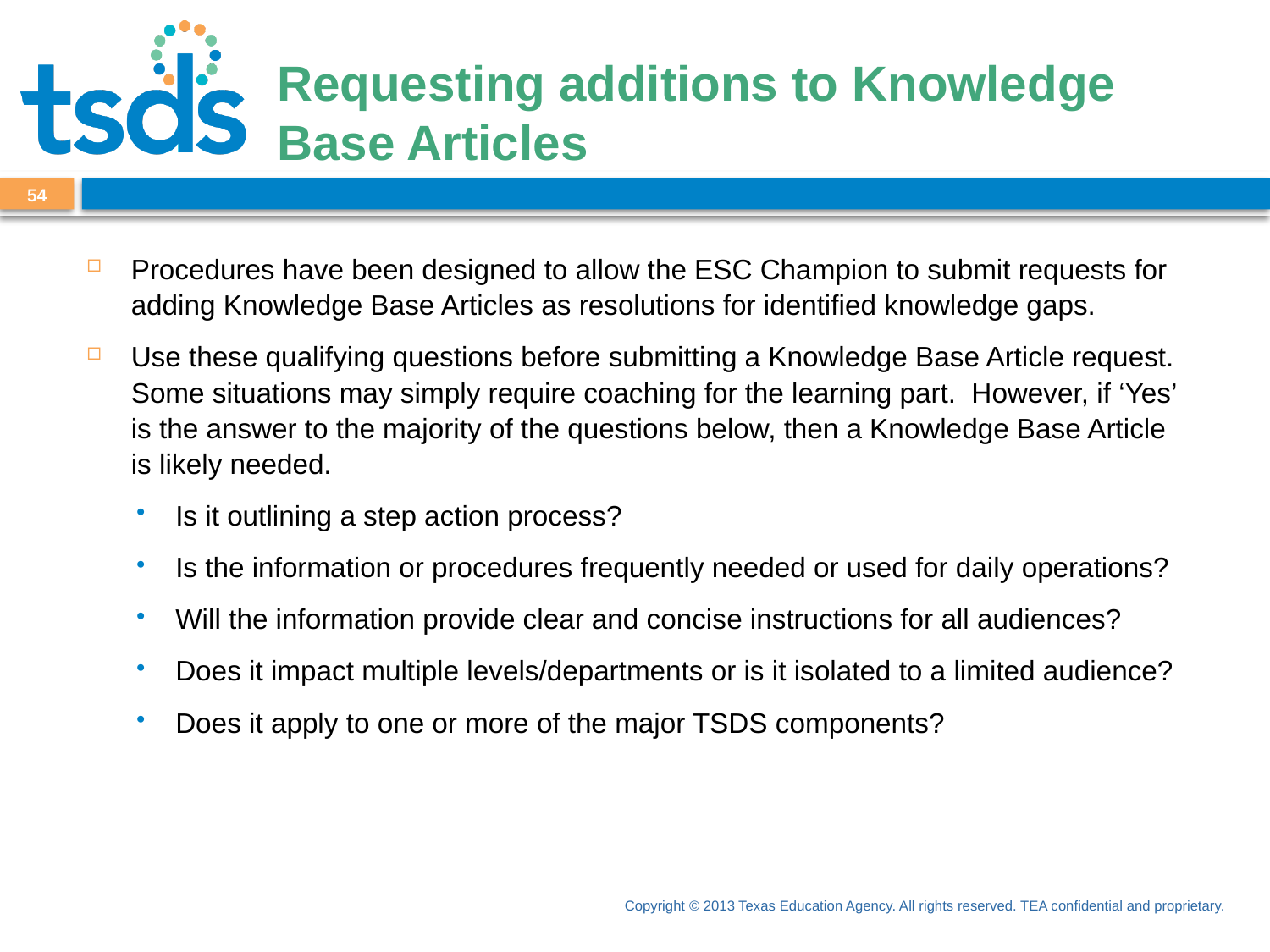

# Requesting additions to Knowledge Base Articles
54
Procedures have been designed to allow the ESC Champion to submit requests for adding Knowledge Base Articles as resolutions for identified knowledge gaps.
Use these qualifying questions before submitting a Knowledge Base Article request.  Some situations may simply require coaching for the learning part.  However, if ‘Yes’ is the answer to the majority of the questions below, then a Knowledge Base Article is likely needed.
Is it outlining a step action process?
Is the information or procedures frequently needed or used for daily operations?
Will the information provide clear and concise instructions for all audiences?
Does it impact multiple levels/departments or is it isolated to a limited audience?
Does it apply to one or more of the major TSDS components?